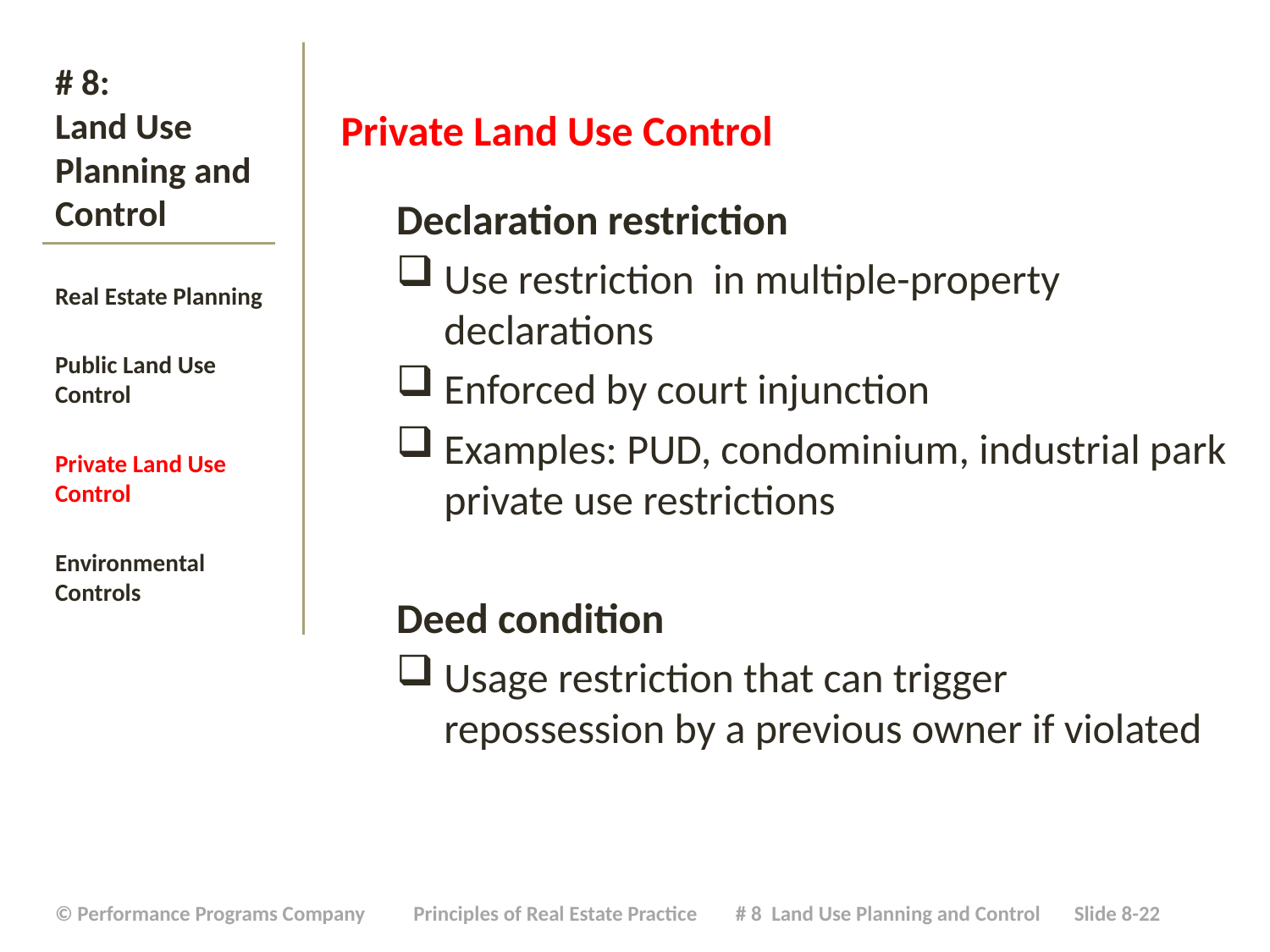

Private Land Use Control

Declaration restriction
Use restriction  in multiple-property declarations
Enforced by court injunction
Examples: PUD, condominium, industrial park private use restrictions
Deed condition
Usage restriction that can trigger repossession by a previous owner if violated
# # 8: Land Use Planning and Control

Real Estate Planning

Public Land Use Control

Private Land Use Control

Environmental Controls

| © Performance Programs Company Principles of Real Estate Practice # 8 Land Use Planning and Control Slide 8-22 |
| --- |